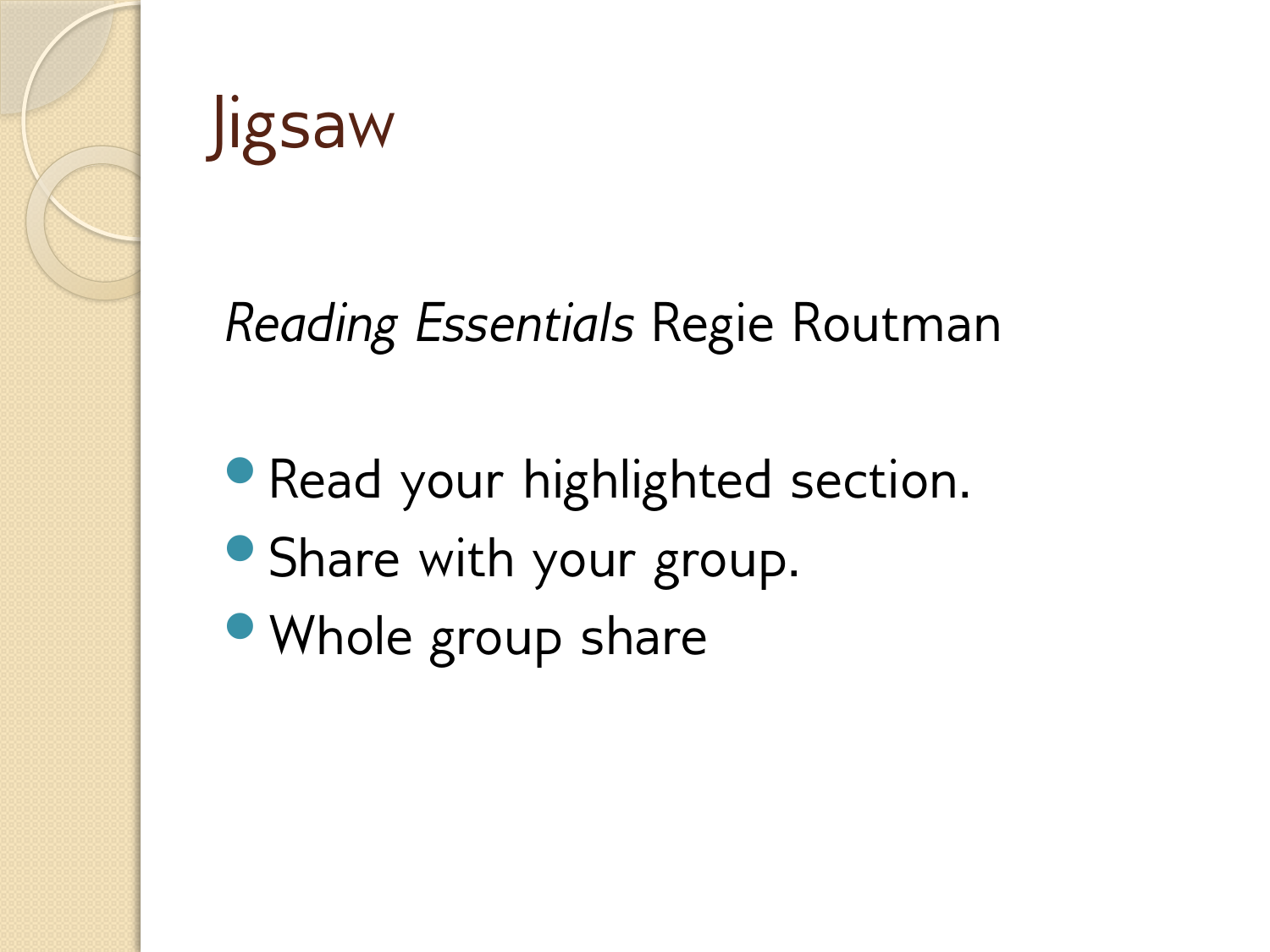

# Jigsaw

Reading Essentials Regie Routman

Read your highlighted section.
Share with your group.
Whole group share